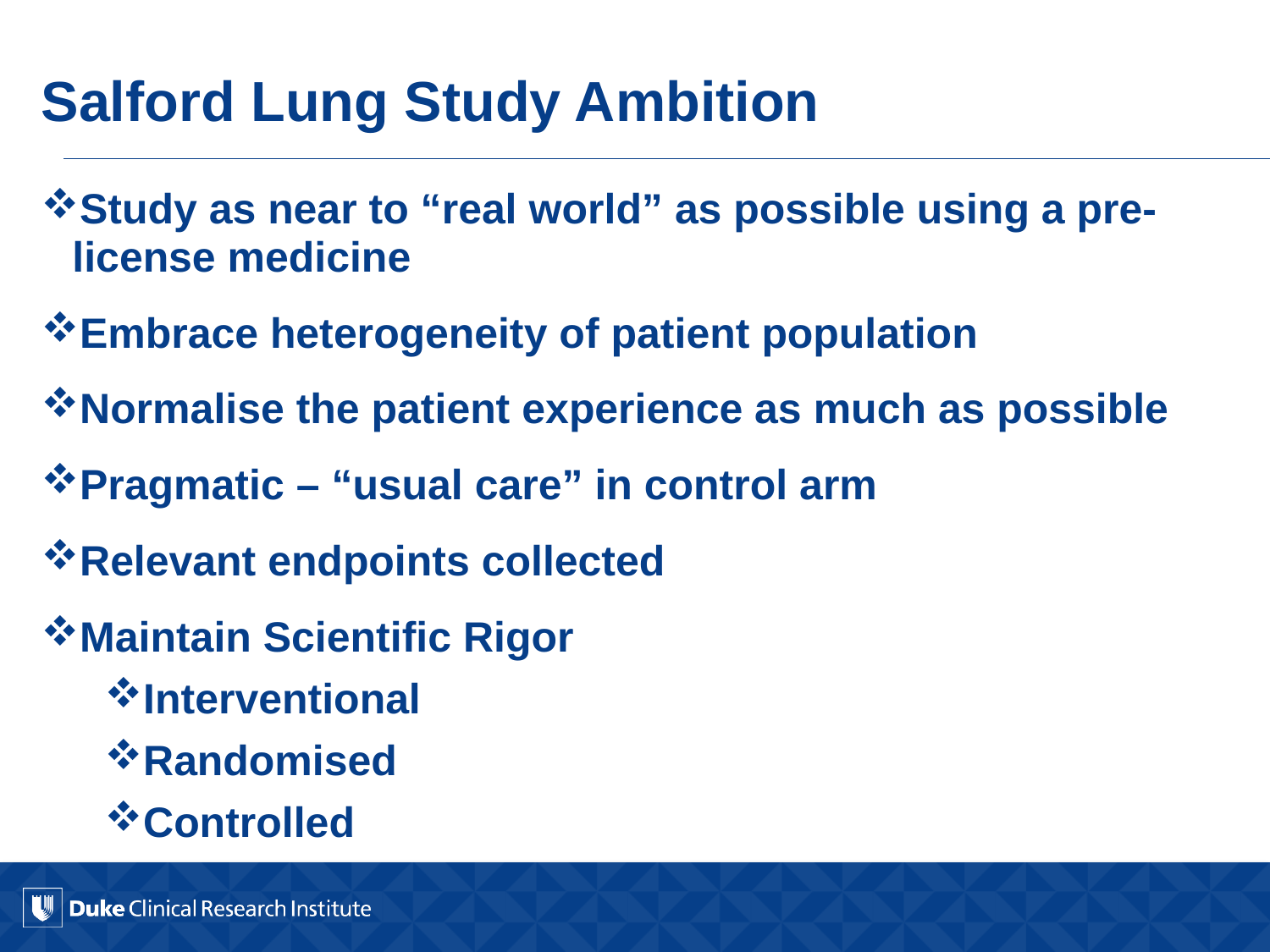

# Salford Lung Study Ambition
Study as near to “real world” as possible using a pre-license medicine
Embrace heterogeneity of patient population
Normalise the patient experience as much as possible
Pragmatic – “usual care” in control arm
Relevant endpoints collected
Maintain Scientific Rigor
Interventional
Randomised
Controlled